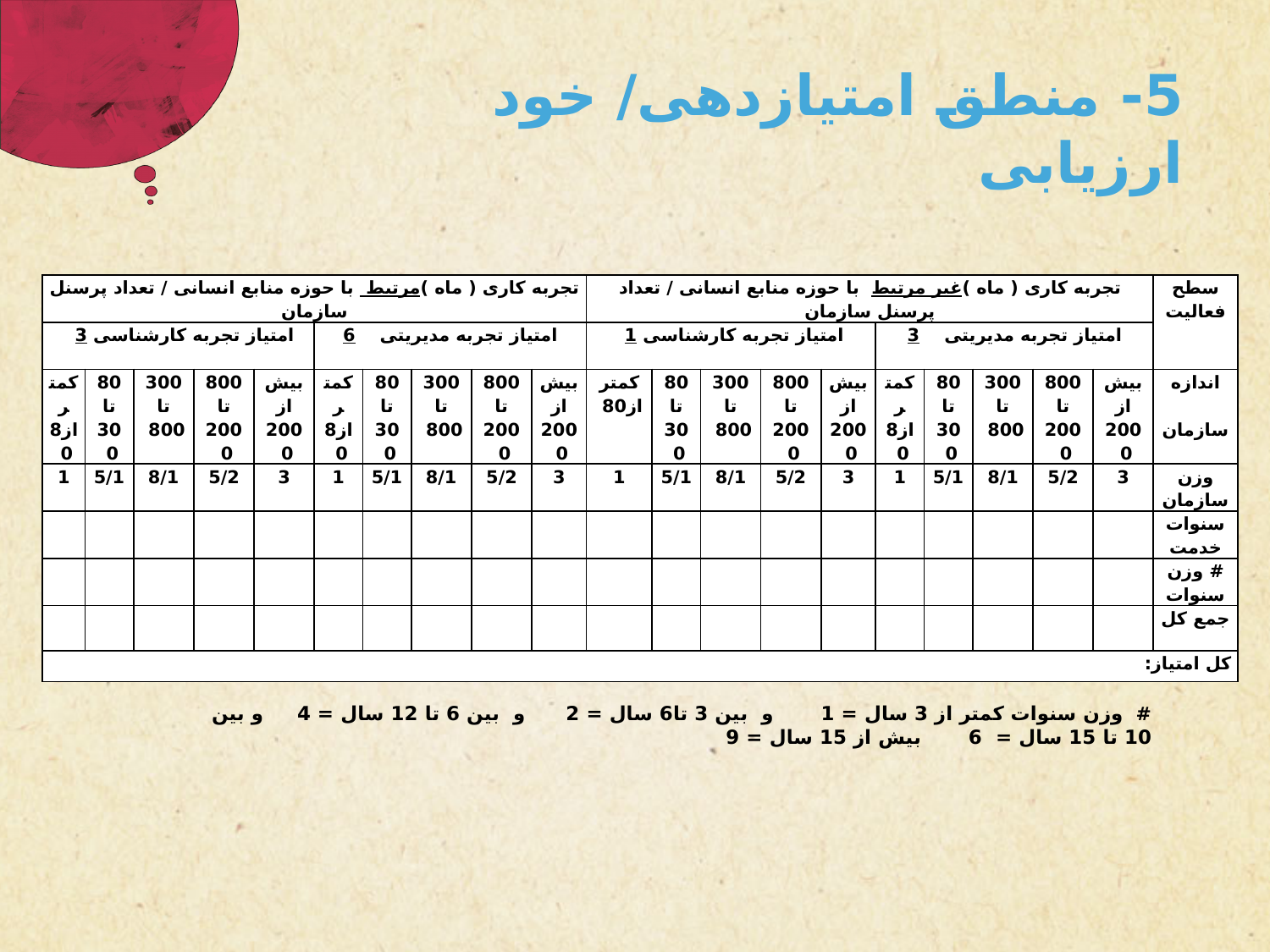

5- منطق امتیازدهی/ خود ارزیابی
| تجربه کاری ( ماه )مرتبط با حوزه منابع انسانی / تعداد پرسنل سازمان |  |  |  |  |  |  |  |  |  | تجربه کاری ( ماه )غیر مرتبط با حوزه منابع انسانی / تعداد پرسنل سازمان |  |  |  |  |  |  |  |  |  | سطح فعالیت |
| --- | --- | --- | --- | --- | --- | --- | --- | --- | --- | --- | --- | --- | --- | --- | --- | --- | --- | --- | --- | --- |
| امتیاز تجربه کارشناسی 3 |  |  |  |  | امتیاز تجربه مدیریتی 6 |  |  |  |  | امتیاز تجربه کارشناسی 1 |  |  |  |  | امتیاز تجربه مدیریتی 3 |  |  |  |  |  |
| کمتر از80 | 80 تا 300 | 300 تا 800 | 800 تا 2000 | بیش از 2000 | کمتر از80 | 80 تا 300 | 300 تا 800 | 800 تا 2000 | بیش از 2000 | کمتر از80 | 80 تا 300 | 300 تا 800 | 800 تا 2000 | بیش از 2000 | کمتر از80 | 80 تا 300 | 300 تا 800 | 800 تا 2000 | بیش از 2000 | اندازه سازمان |
| 1 | 5/1 | 8/1 | 5/2 | 3 | 1 | 5/1 | 8/1 | 5/2 | 3 | 1 | 5/1 | 8/1 | 5/2 | 3 | 1 | 5/1 | 8/1 | 5/2 | 3 | وزن سازمان |
|  |  |  |  |  |  |  |  |  |  |  |  |  |  |  |  |  |  |  |  | سنوات خدمت |
|  |  |  |  |  |  |  |  |  |  |  |  |  |  |  |  |  |  |  |  | # وزن سنوات |
|  |  |  |  |  |  |  |  |  |  |  |  |  |  |  |  |  |  |  |  | جمع کل |
| کل امتیاز: |  |  |  |  |  |  |  |  |  |  |  |  |  |  |  |  |  |  |  |  |
#  وزن سنوات کمتر از 3 سال = 1       و  بین 3 تا6 سال = 2      و  بین 6 تا 12 سال = 4     و بین 10 تا 15 سال =  6       بیش از 15 سال = 9